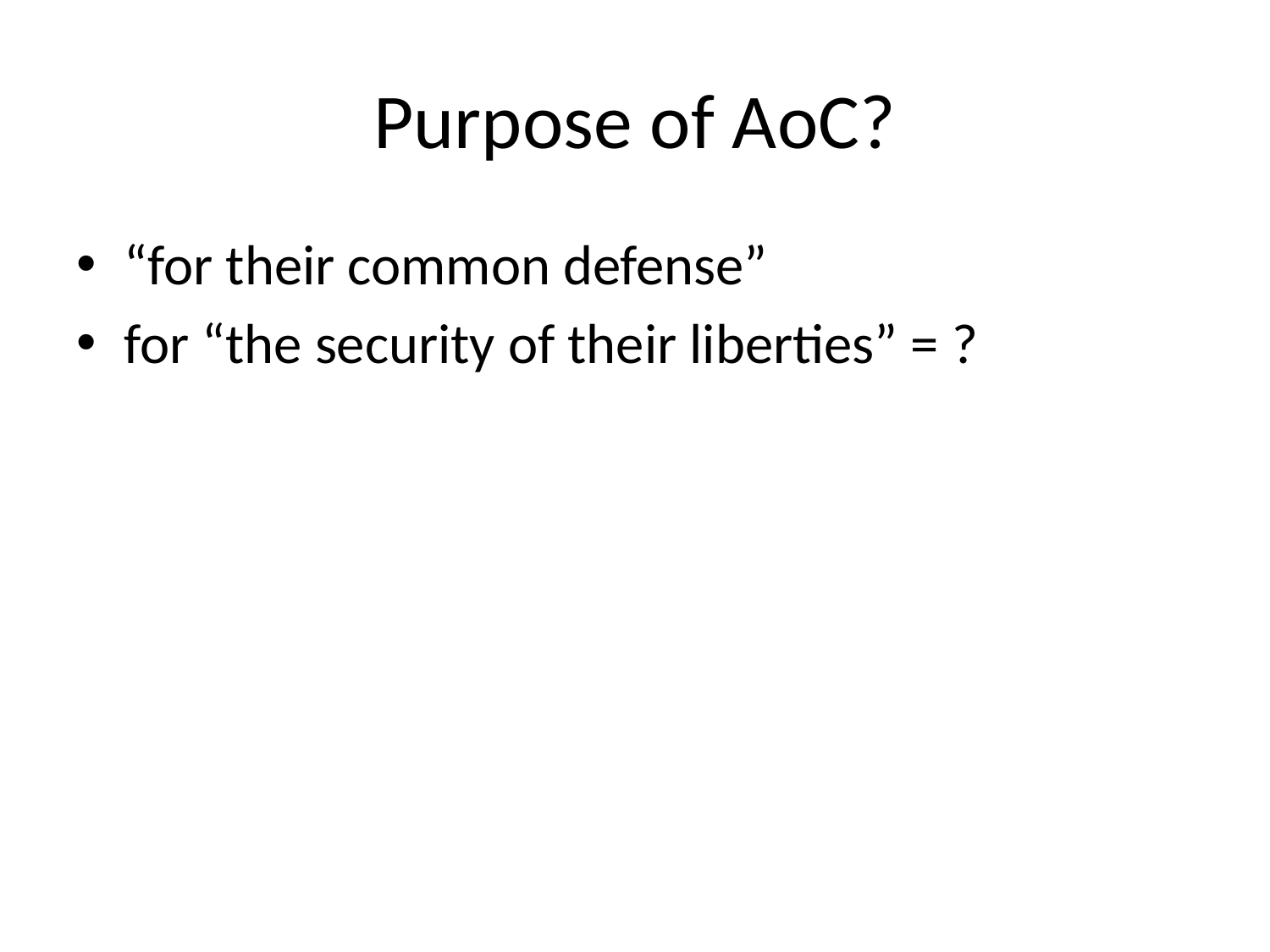

# Purpose of AoC?
“for their common defense”
for “the security of their liberties” = ?